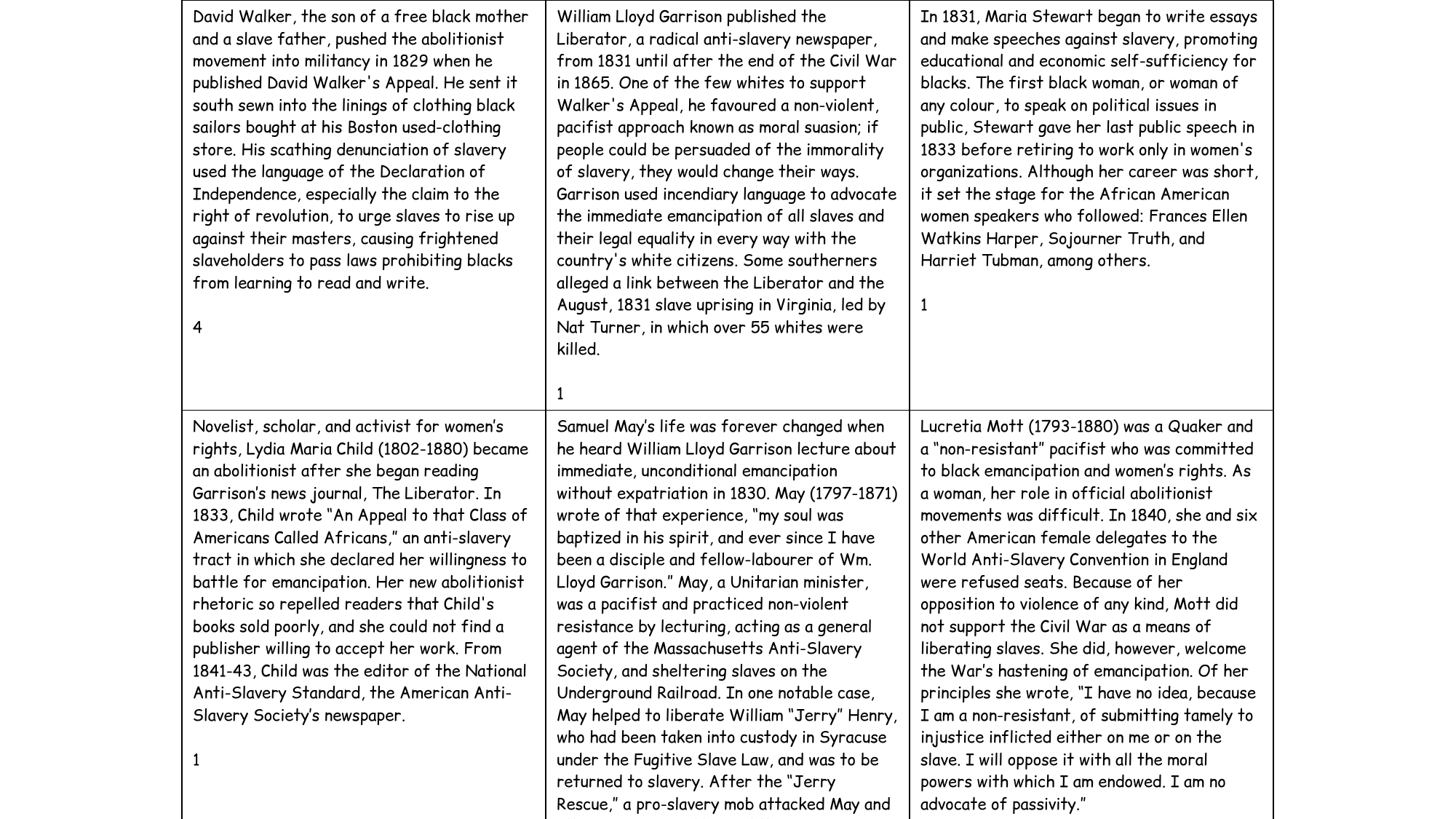

| David Walker, the son of a free black mother and a slave father, pushed the abolitionist movement into militancy in 1829 when he published David Walker's Appeal. He sent it south sewn into the linings of clothing black sailors bought at his Boston used-clothing store. His scathing denunciation of slavery used the language of the Declaration of Independence, especially the claim to the right of revolution, to urge slaves to rise up against their masters, causing frightened slaveholders to pass laws prohibiting blacks from learning to read and write. 4 | William Lloyd Garrison published the Liberator, a radical anti-slavery newspaper, from 1831 until after the end of the Civil War in 1865. One of the few whites to support Walker's Appeal, he favoured a non-violent, pacifist approach known as moral suasion; if people could be persuaded of the immorality of slavery, they would change their ways. Garrison used incendiary language to advocate the immediate emancipation of all slaves and their legal equality in every way with the country's white citizens. Some southerners alleged a link between the Liberator and the August, 1831 slave uprising in Virginia, led by Nat Turner, in which over 55 whites were killed. 1 | In 1831, Maria Stewart began to write essays and make speeches against slavery, promoting educational and economic self-sufficiency for blacks. The first black woman, or woman of any colour, to speak on political issues in public, Stewart gave her last public speech in 1833 before retiring to work only in women's organizations. Although her career was short, it set the stage for the African American women speakers who followed: Frances Ellen Watkins Harper, Sojourner Truth, and Harriet Tubman, among others. 1 |
| --- | --- | --- |
| Novelist, scholar, and activist for women’s rights, Lydia Maria Child (1802-1880) became an abolitionist after she began reading Garrison’s news journal, The Liberator. In 1833, Child wrote “An Appeal to that Class of Americans Called Africans,” an anti-slavery tract in which she declared her willingness to battle for emancipation. Her new abolitionist rhetoric so repelled readers that Child's books sold poorly, and she could not find a publisher willing to accept her work. From 1841-43, Child was the editor of the National Anti-Slavery Standard, the American Anti-Slavery Society’s newspaper. 1 | Samuel May’s life was forever changed when he heard William Lloyd Garrison lecture about immediate, unconditional emancipation without expatriation in 1830. May (1797-1871) wrote of that experience, “my soul was baptized in his spirit, and ever since I have been a disciple and fellow-labourer of Wm. Lloyd Garrison.” May, a Unitarian minister, was a pacifist and practiced non-violent resistance by lecturing, acting as a general agent of the Massachusetts Anti-Slavery Society, and sheltering slaves on the Underground Railroad. In one notable case, May helped to liberate William “Jerry” Henry, who had been taken into custody in Syracuse under the Fugitive Slave Law, and was to be returned to slavery. After the “Jerry Rescue,” a pro-slavery mob attacked May and other rescuers and burned the unwavering May in effigy. 1 | Lucretia Mott (1793-1880) was a Quaker and a “non-resistant” pacifist who was committed to black emancipation and women’s rights. As a woman, her role in official abolitionist movements was difficult. In 1840, she and six other American female delegates to the World Anti-Slavery Convention in England were refused seats. Because of her opposition to violence of any kind, Mott did not support the Civil War as a means of liberating slaves. She did, however, welcome the War’s hastening of emancipation. Of her principles she wrote, “I have no idea, because I am a non-resistant, of submitting tamely to injustice inflicted either on me or on the slave. I will oppose it with all the moral powers with which I am endowed. I am no advocate of passivity.” 1 |